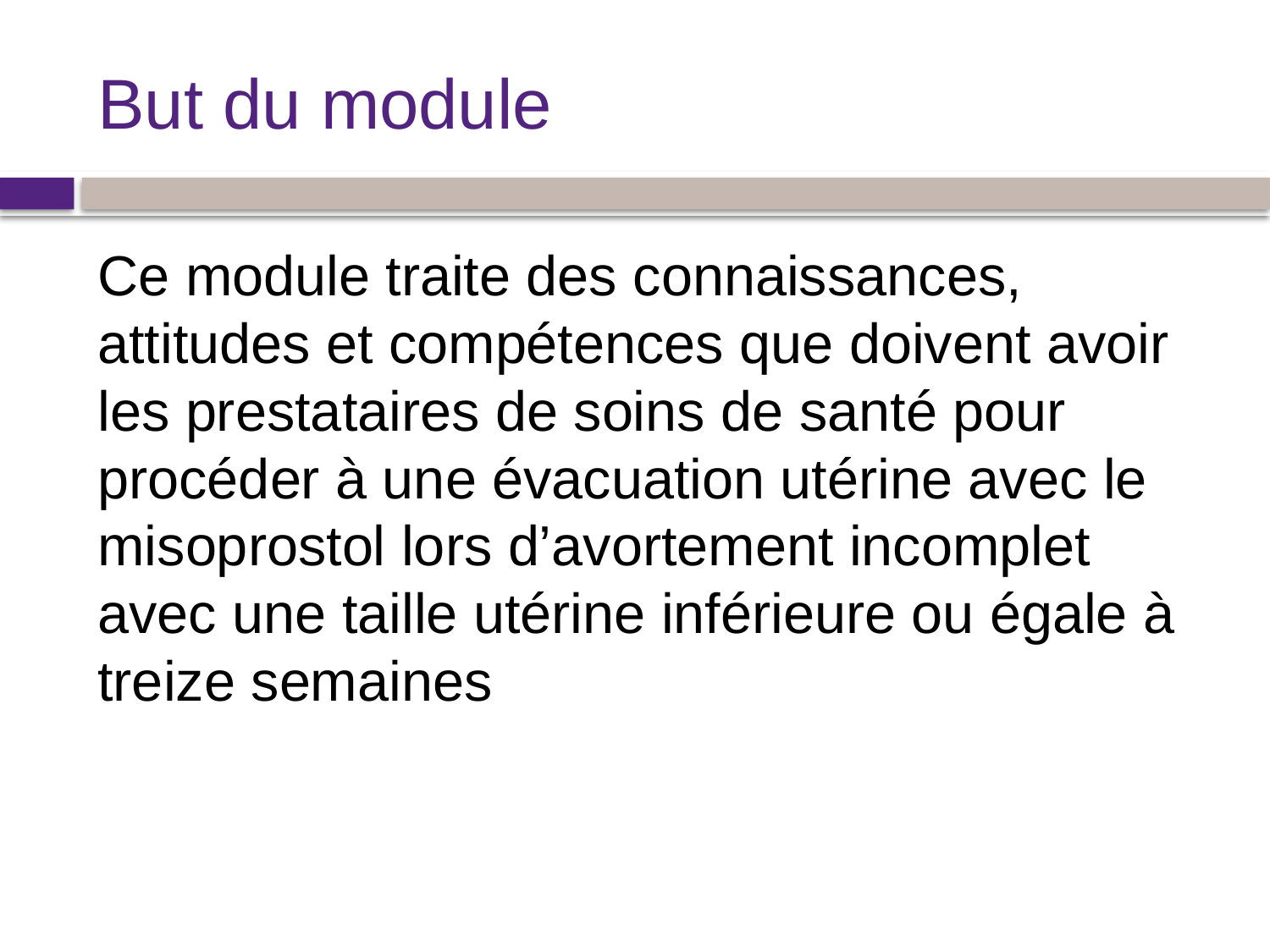

# But du module
Ce module traite des connaissances, attitudes et compétences que doivent avoir les prestataires de soins de santé pour procéder à une évacuation utérine avec le misoprostol lors d’avortement incomplet avec une taille utérine inférieure ou égale à treize semaines